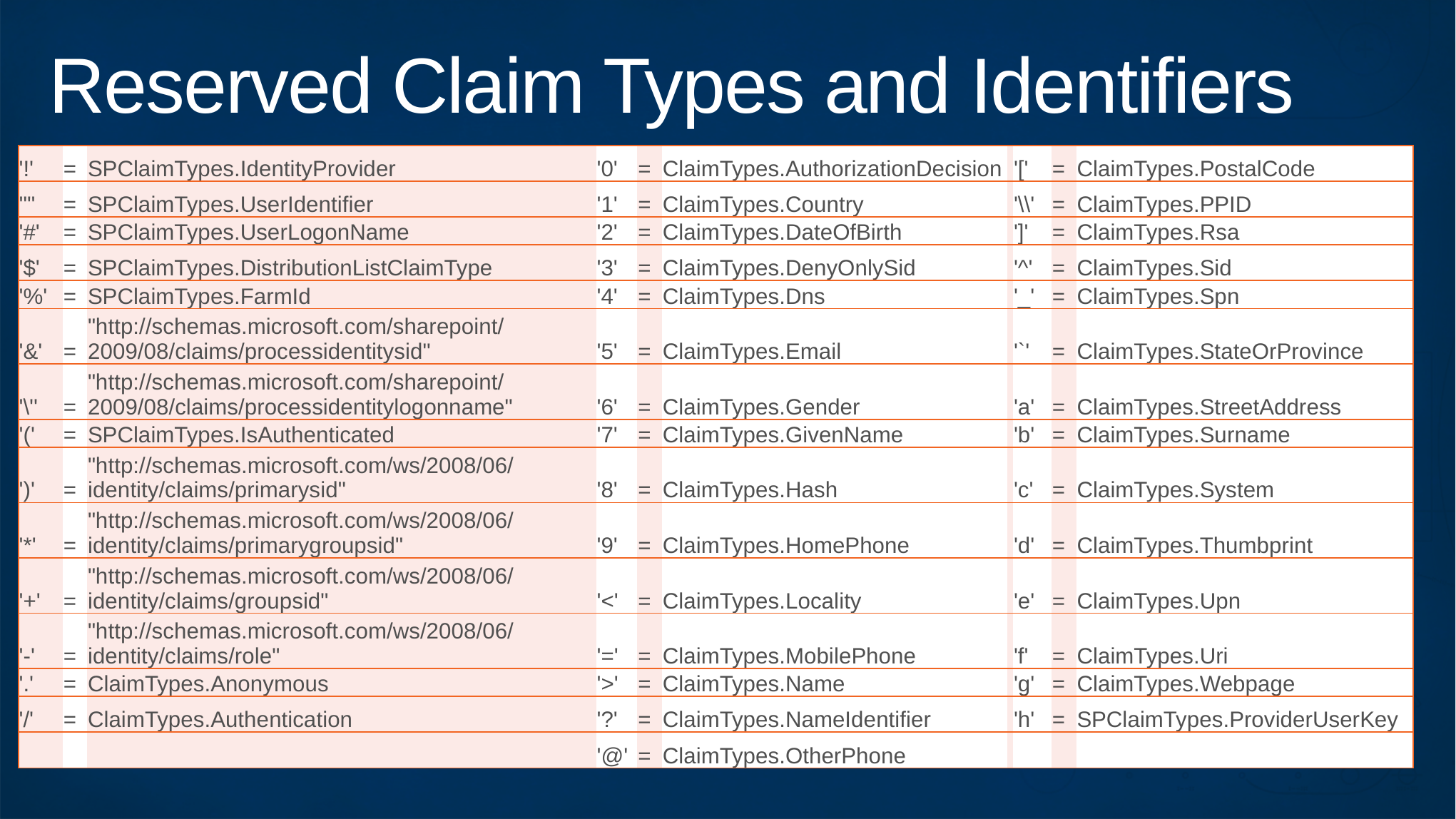

# Reserved Claim Types and Identifiers
| '!' | = | SPClaimTypes.IdentityProvider | '0' | = | ClaimTypes.AuthorizationDecision |  | '[' | = | ClaimTypes.PostalCode |
| --- | --- | --- | --- | --- | --- | --- | --- | --- | --- |
| '"' | = | SPClaimTypes.UserIdentifier | '1' | = | ClaimTypes.Country |  | '\\' | = | ClaimTypes.PPID |
| '#' | = | SPClaimTypes.UserLogonName | '2' | = | ClaimTypes.DateOfBirth |  | ']' | = | ClaimTypes.Rsa |
| '$' | = | SPClaimTypes.DistributionListClaimType | '3' | = | ClaimTypes.DenyOnlySid |  | '^' | = | ClaimTypes.Sid |
| '%' | = | SPClaimTypes.FarmId | '4' | = | ClaimTypes.Dns |  | '\_' | = | ClaimTypes.Spn |
| '&' | = | "http://schemas.microsoft.com/sharepoint/2009/08/claims/processidentitysid" | '5' | = | ClaimTypes.Email |  | '`' | = | ClaimTypes.StateOrProvince |
| '\'' | = | "http://schemas.microsoft.com/sharepoint/2009/08/claims/processidentitylogonname" | '6' | = | ClaimTypes.Gender |  | 'a' | = | ClaimTypes.StreetAddress |
| '(' | = | SPClaimTypes.IsAuthenticated | '7' | = | ClaimTypes.GivenName |  | 'b' | = | ClaimTypes.Surname |
| ')' | = | "http://schemas.microsoft.com/ws/2008/06/identity/claims/primarysid" | '8' | = | ClaimTypes.Hash |  | 'c' | = | ClaimTypes.System |
| '\*' | = | "http://schemas.microsoft.com/ws/2008/06/identity/claims/primarygroupsid" | '9' | = | ClaimTypes.HomePhone |  | 'd' | = | ClaimTypes.Thumbprint |
| '+' | = | "http://schemas.microsoft.com/ws/2008/06/identity/claims/groupsid" | '<' | = | ClaimTypes.Locality |  | 'e' | = | ClaimTypes.Upn |
| '-' | = | "http://schemas.microsoft.com/ws/2008/06/identity/claims/role" | '=' | = | ClaimTypes.MobilePhone |  | 'f' | = | ClaimTypes.Uri |
| '.' | = | ClaimTypes.Anonymous | '>' | = | ClaimTypes.Name |  | 'g' | = | ClaimTypes.Webpage |
| '/' | = | ClaimTypes.Authentication | '?' | = | ClaimTypes.NameIdentifier |  | 'h' | = | SPClaimTypes.ProviderUserKey |
|  |  |  | '@' | = | ClaimTypes.OtherPhone |  |  |  |  |